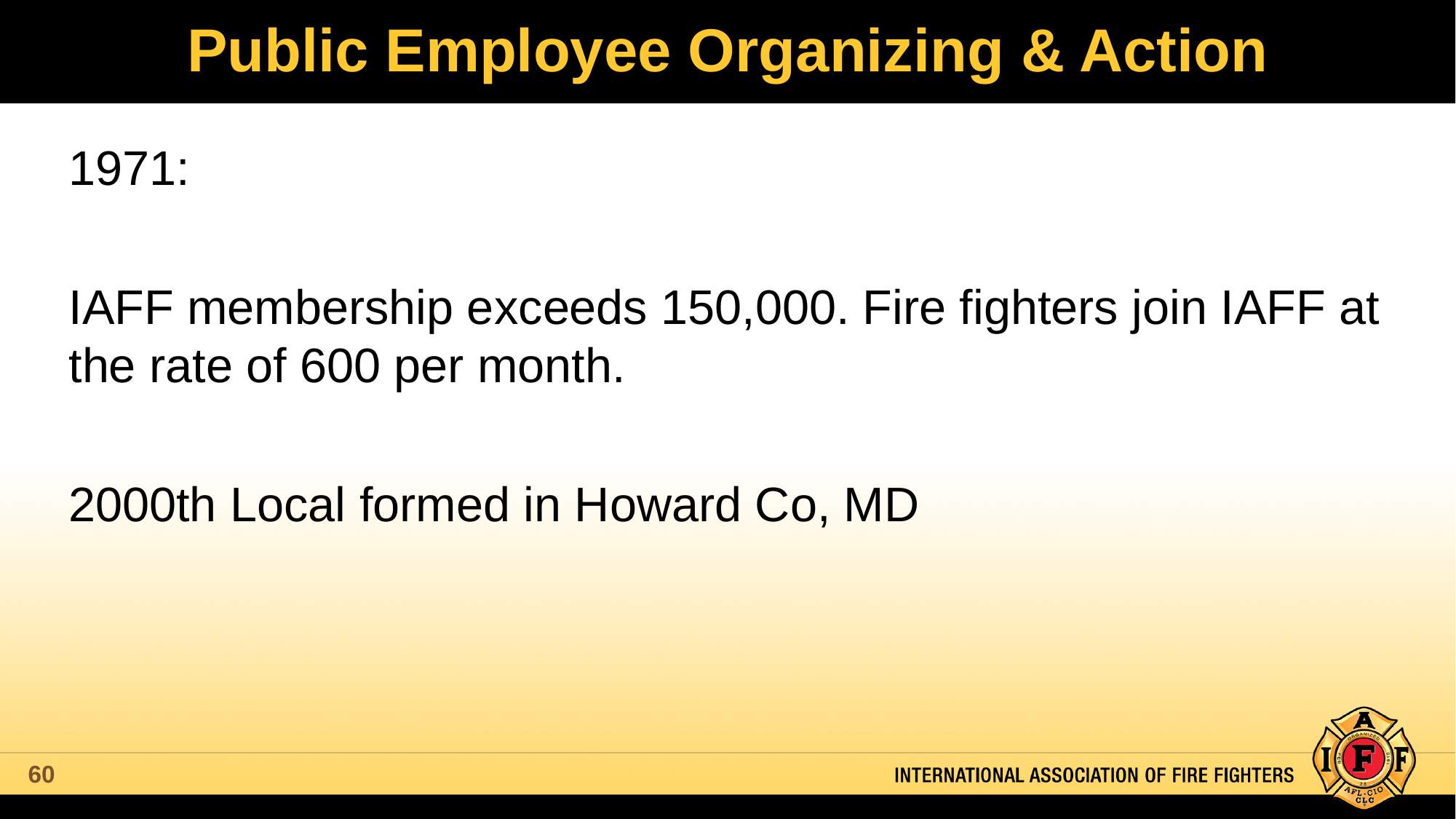

# Public Employee Organizing & Action
1971:

IAFF membership exceeds 150,000. Fire fighters join IAFF at the rate of 600 per month.

2000th Local formed in Howard Co, MD